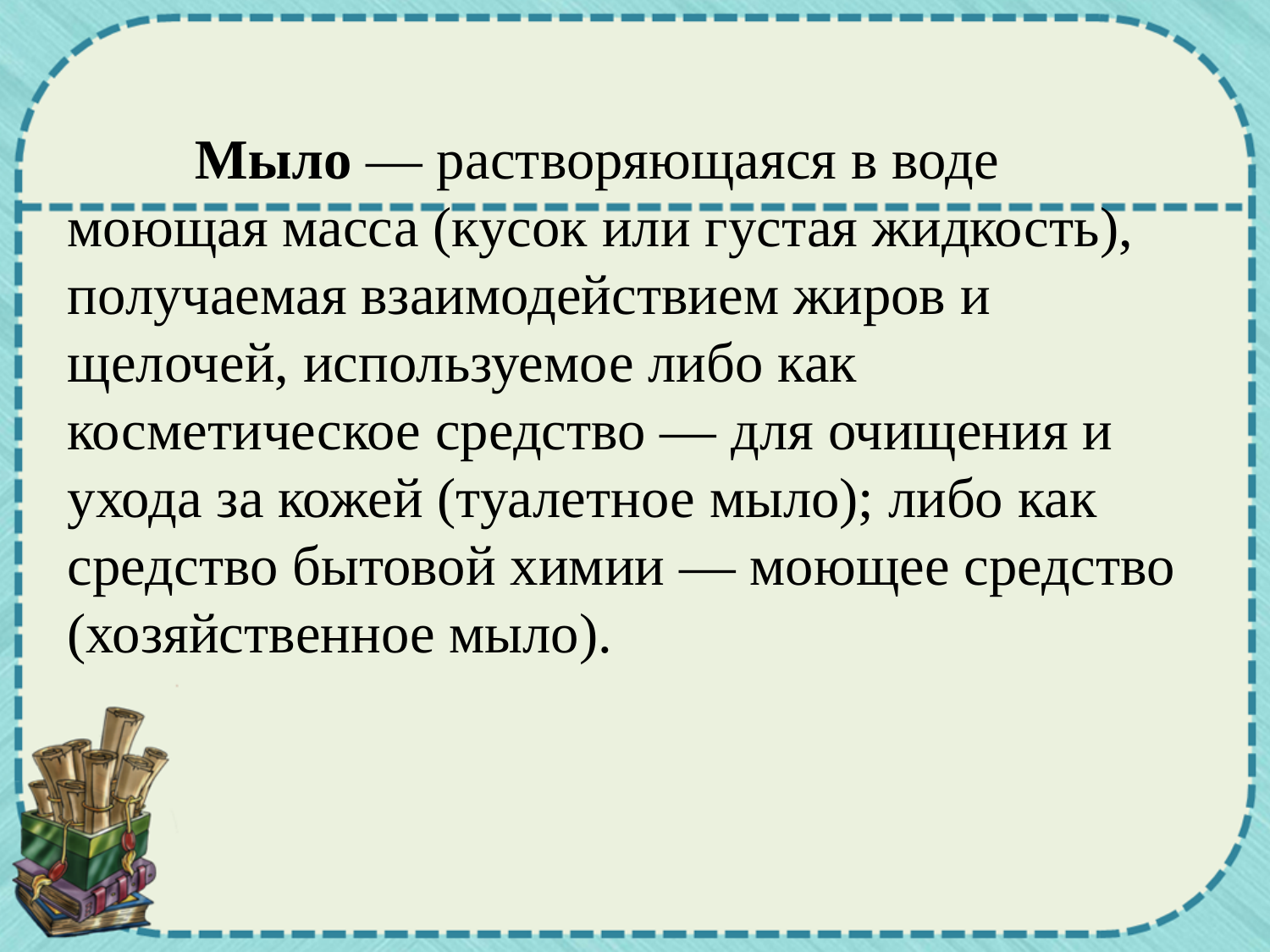

Мыло — растворяющаяся в воде моющая масса (кусок или густая жидкость), получаемая взаимодействием жиров и щелочей, используемое либо как косметическое средство — для очищения и ухода за кожей (туалетное мыло); либо как средство бытовой химии — моющее средство (хозяйственное мыло).